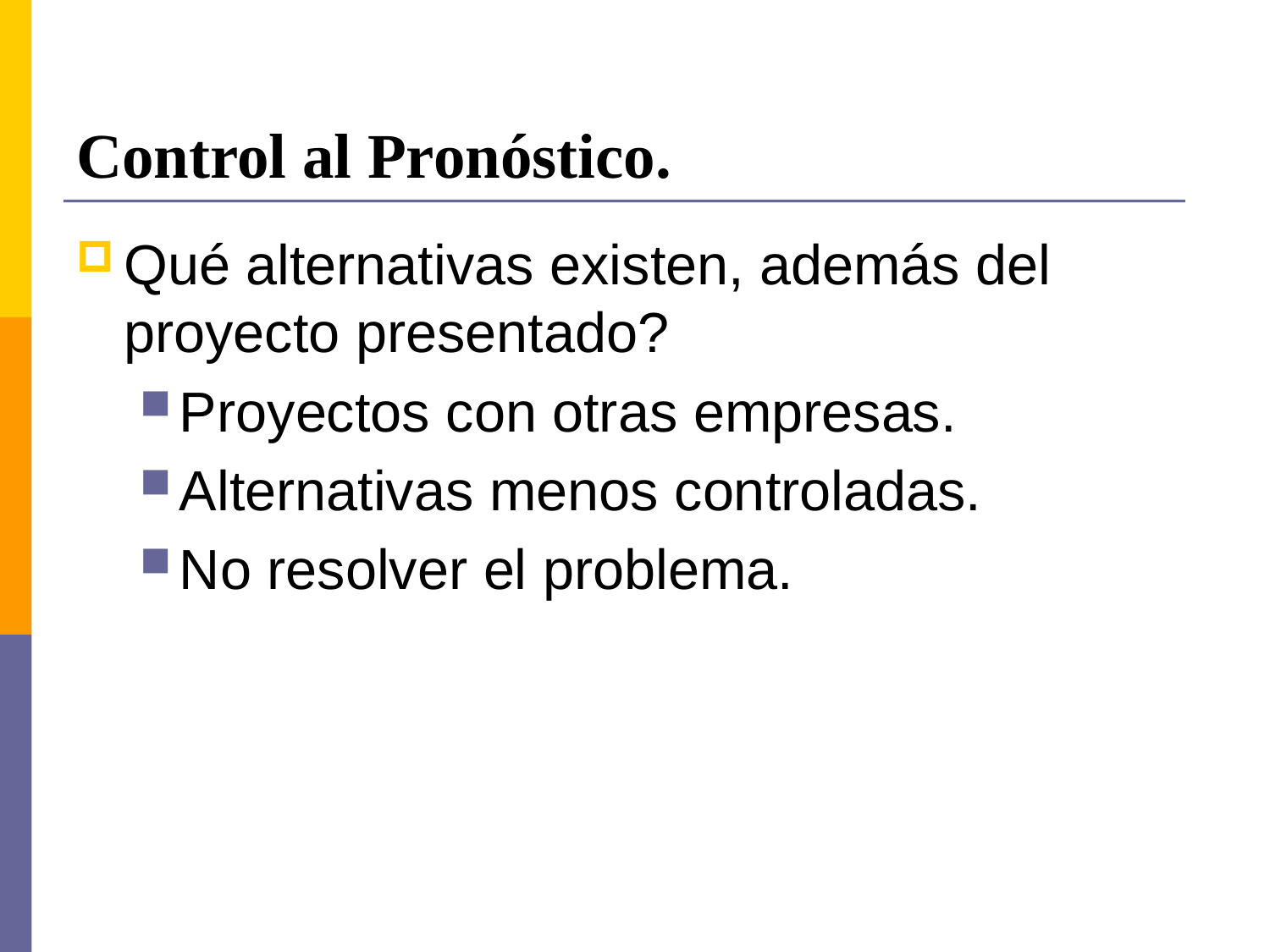

# Control al Pronóstico.
Qué alternativas existen, además del proyecto presentado?
Proyectos con otras empresas.
Alternativas menos controladas.
No resolver el problema.